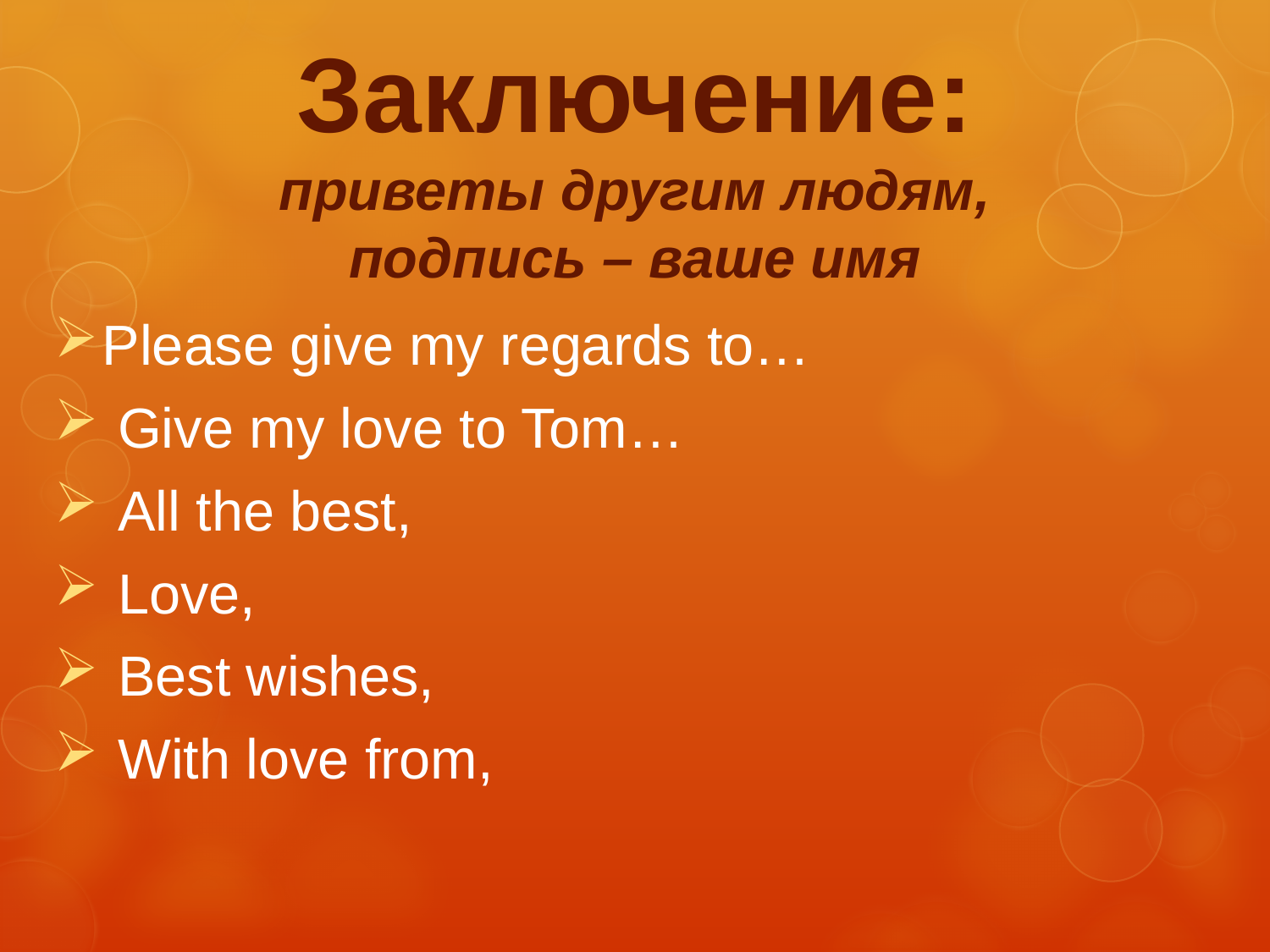

# Заключение: приветы другим людям, подпись – ваше имя
Please give my regards to…
 Give my love to Tom…
 All the best,
 Love,
 Best wishes,
 With love from,